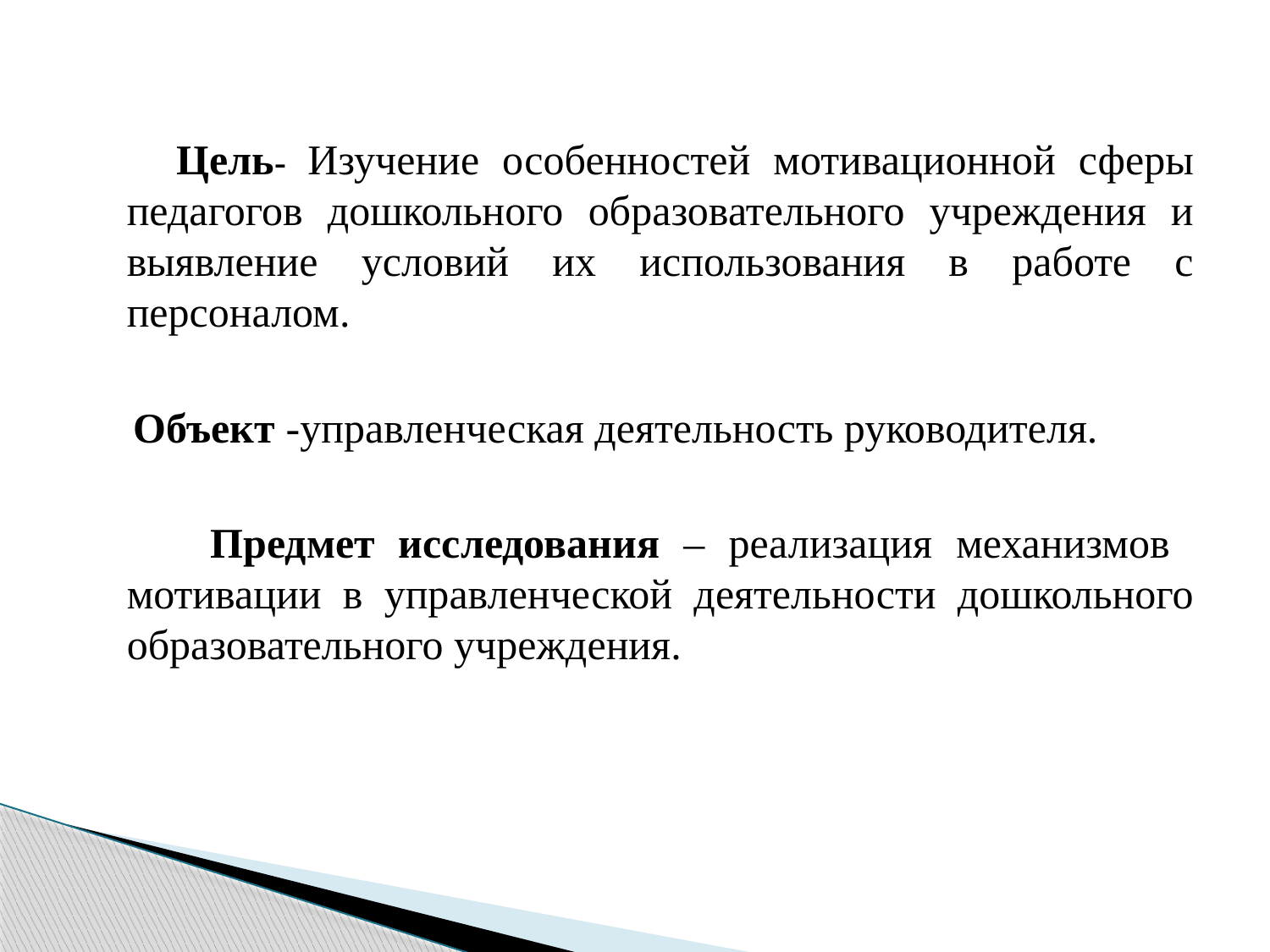

Цель- Изучение особенностей мотивационной сферы педагогов дошкольного образовательного учреждения и выявление условий их использования в работе с персоналом.

    Объект -управленческая деятельность руководителя.

     Предмет исследования – реализация механизмов  мотивации в управленческой деятельности дошкольного образовательного учреждения.